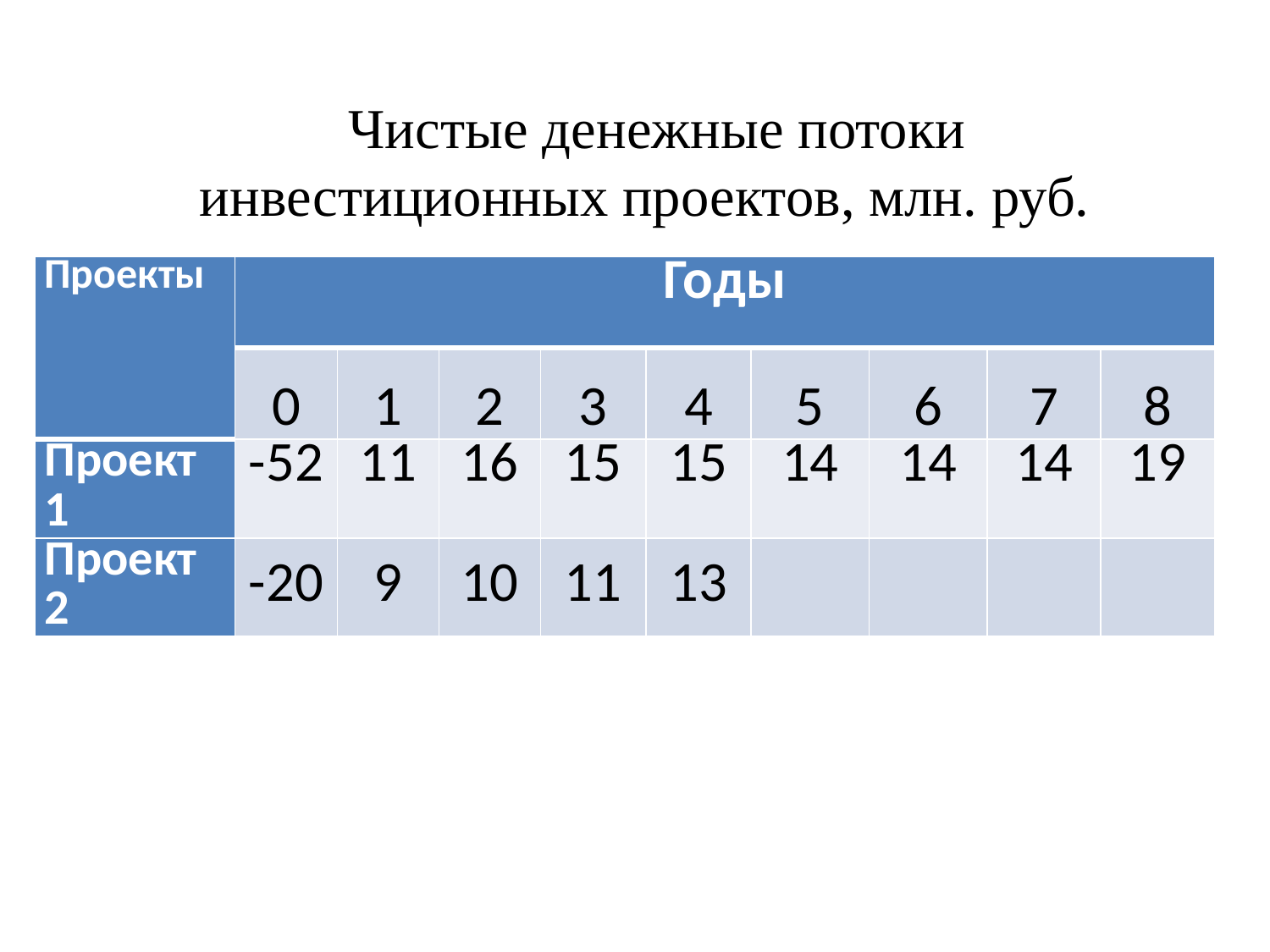

Чистые денежные потоки инвестиционных проектов, млн. руб.
| Проекты | Годы |  |  |  |  |  |  |  |  |
| --- | --- | --- | --- | --- | --- | --- | --- | --- | --- |
|  | 0 | 1 | 2 | 3 | 4 | 5 | 6 | 7 | 8 |
| Проект 1 | -52 | 11 | 16 | 15 | 15 | 14 | 14 | 14 | 19 |
| Проект 2 | -20 | 9 | 10 | 11 | 13 |  |  |  |  |